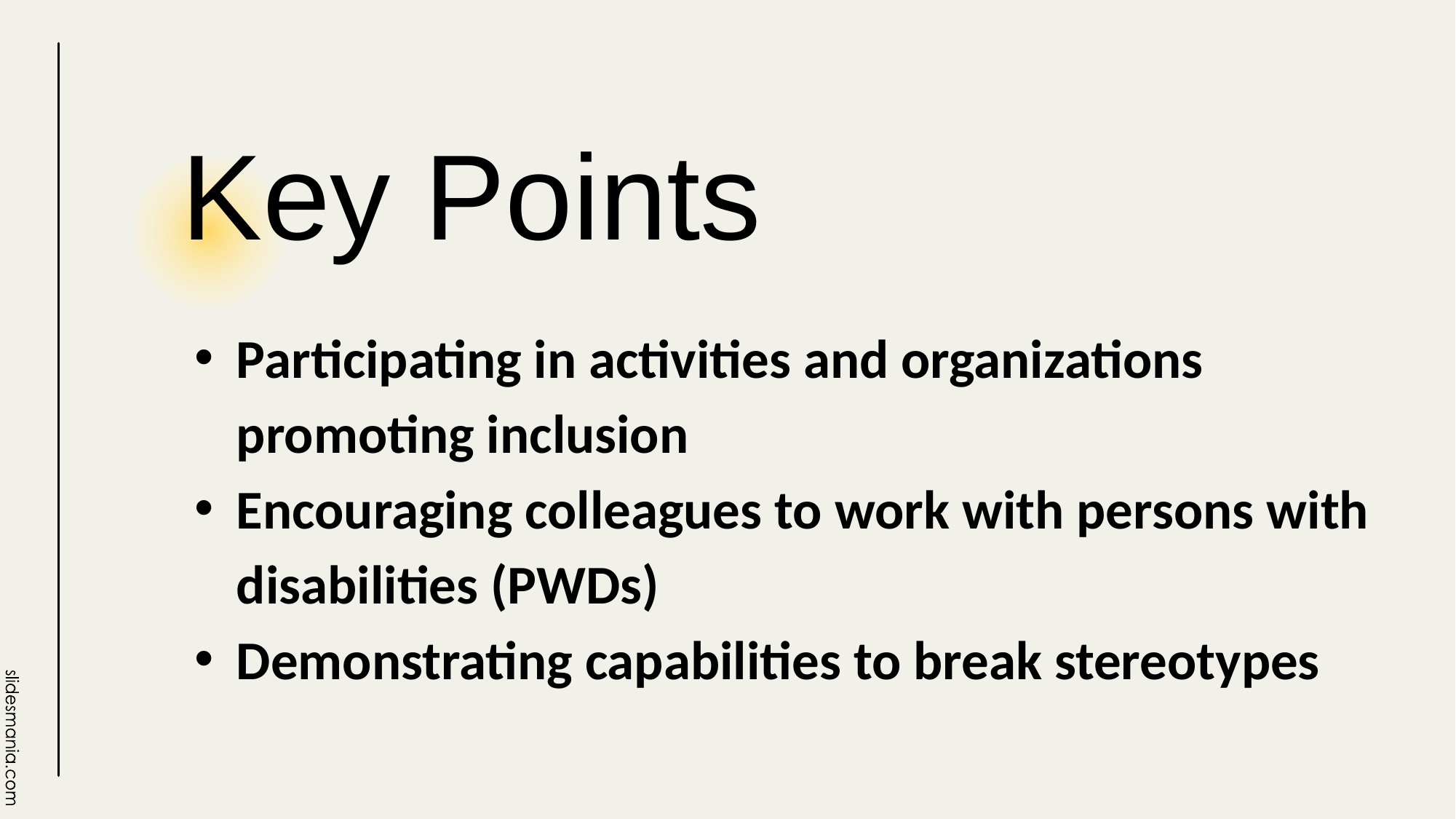

# Key Points

Participating in activities and organizations promoting inclusion
Encouraging colleagues to work with persons with disabilities (PWDs)
Demonstrating capabilities to break stereotypes